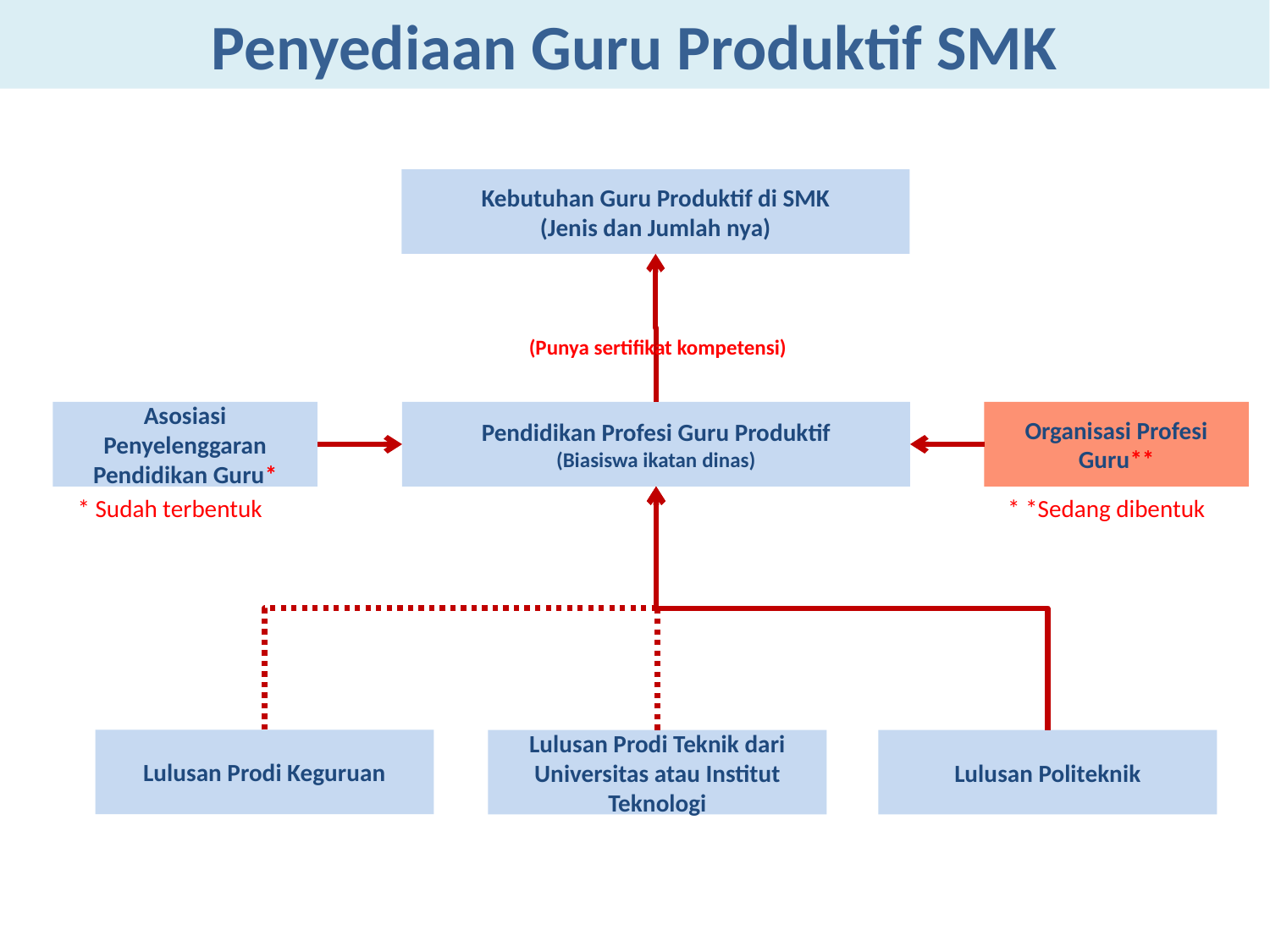

Penyediaan Guru Produktif SMK
Kebutuhan Guru Produktif di SMK
(Jenis dan Jumlah nya)
(Punya sertifikat kompetensi)
Asosiasi Penyelenggaran Pendidikan Guru*
Organisasi Profesi Guru**
Pendidikan Profesi Guru Produktif
(Biasiswa ikatan dinas)
* Sudah terbentuk
* *Sedang dibentuk
Lulusan Prodi Keguruan
Lulusan Prodi Teknik dari Universitas atau Institut Teknologi
Lulusan Politeknik